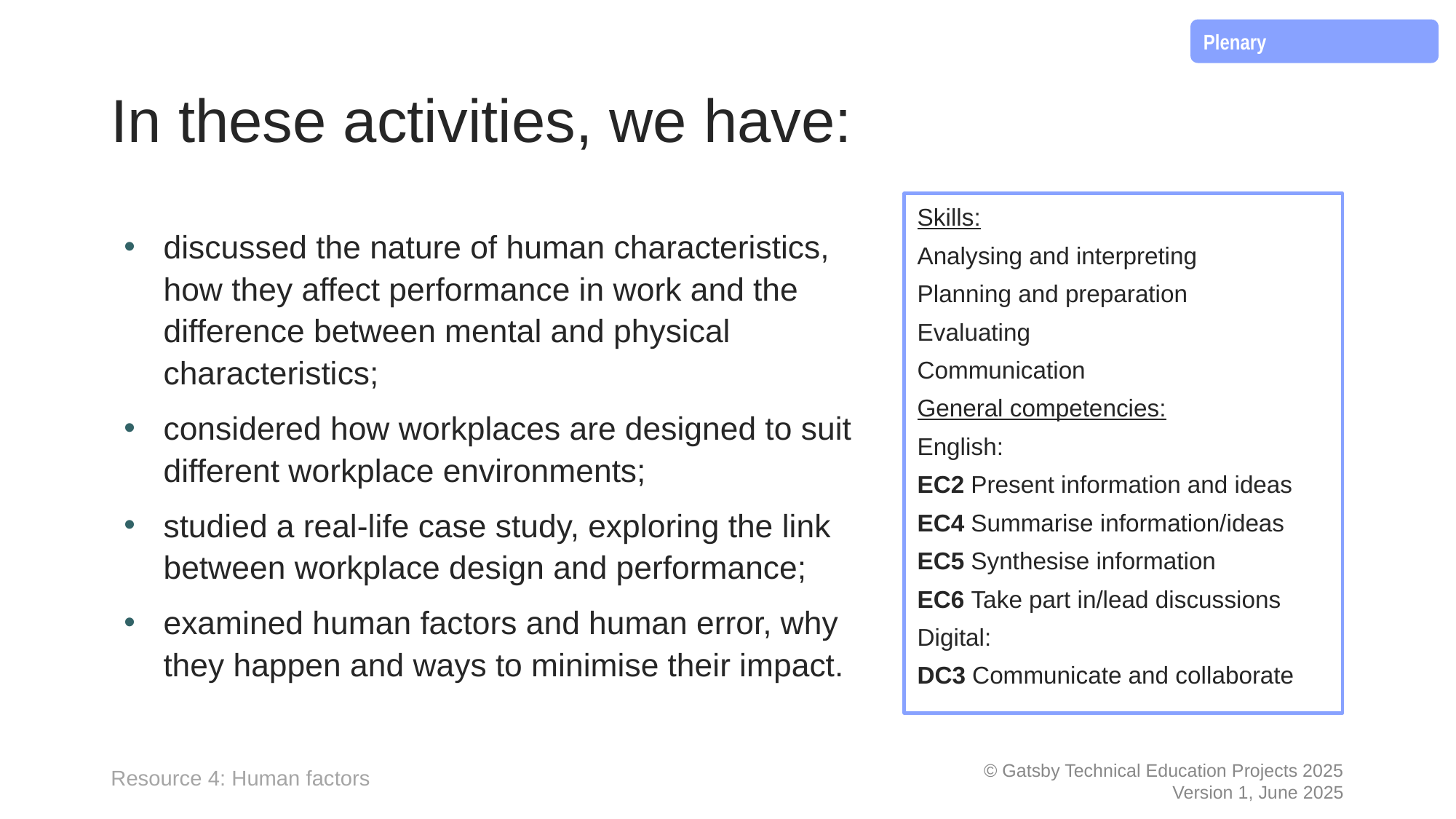

Plenary
# In these activities, we have:
Skills:
Analysing and interpreting
Planning and preparation
Evaluating
Communication
General competencies:
English:
EC2 Present information and ideas
EC4 Summarise information/ideas
EC5 Synthesise information
EC6 Take part in/lead discussions
Digital:
DC3 Communicate and collaborate
discussed the nature of human characteristics, how they affect performance in work and the difference between mental and physical characteristics;
considered how workplaces are designed to suit different workplace environments;
studied a real-life case study, exploring the link between workplace design and performance;
examined human factors and human error, why they happen and ways to minimise their impact.
Resource 4: Human factors